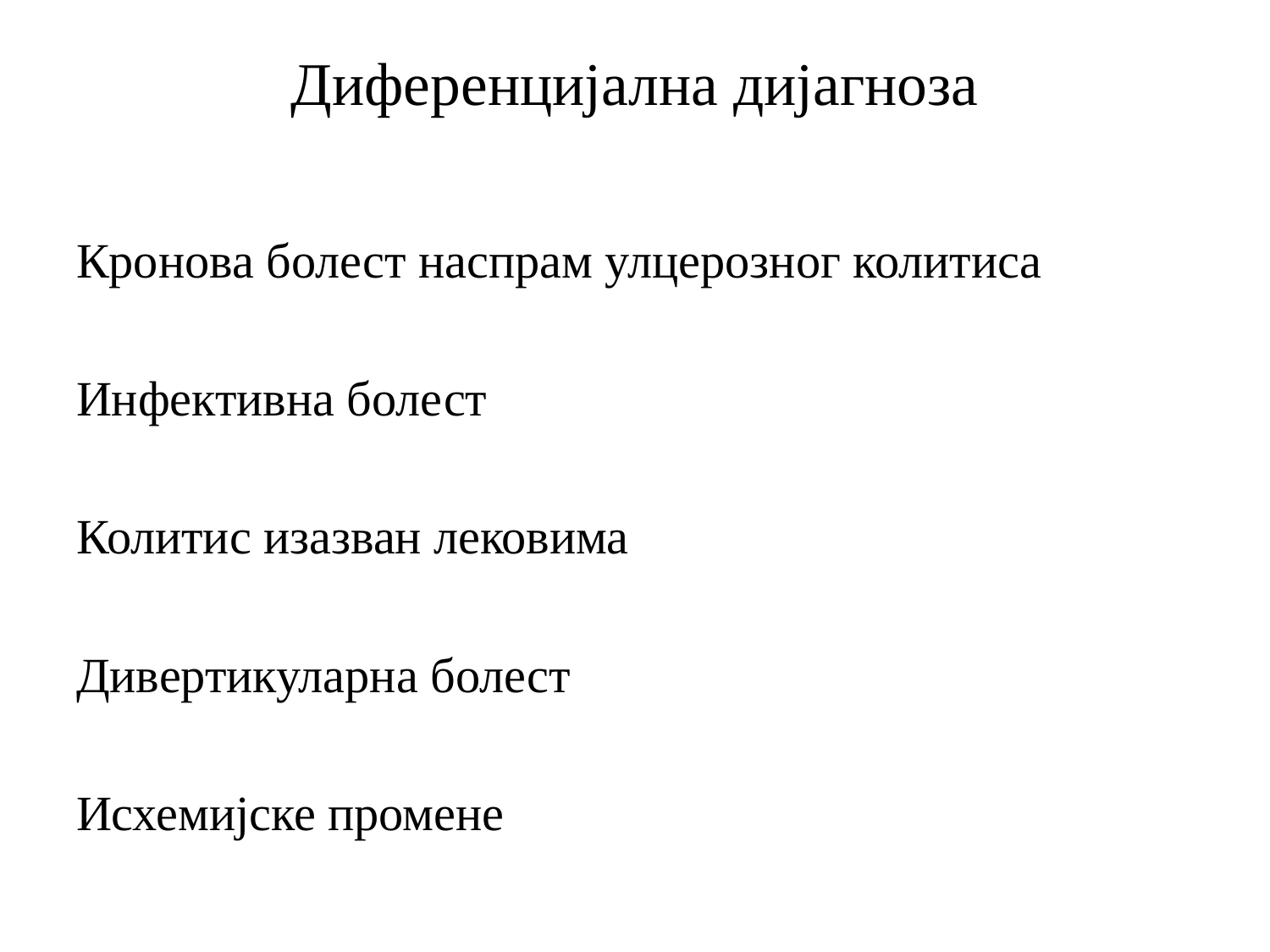

# Диференцијална дијагноза
Кронова болест наспрам улцерозног колитиса

Инфективна болест

Колитис изазван лековима

Дивертикуларна болест

Исхемијске промене